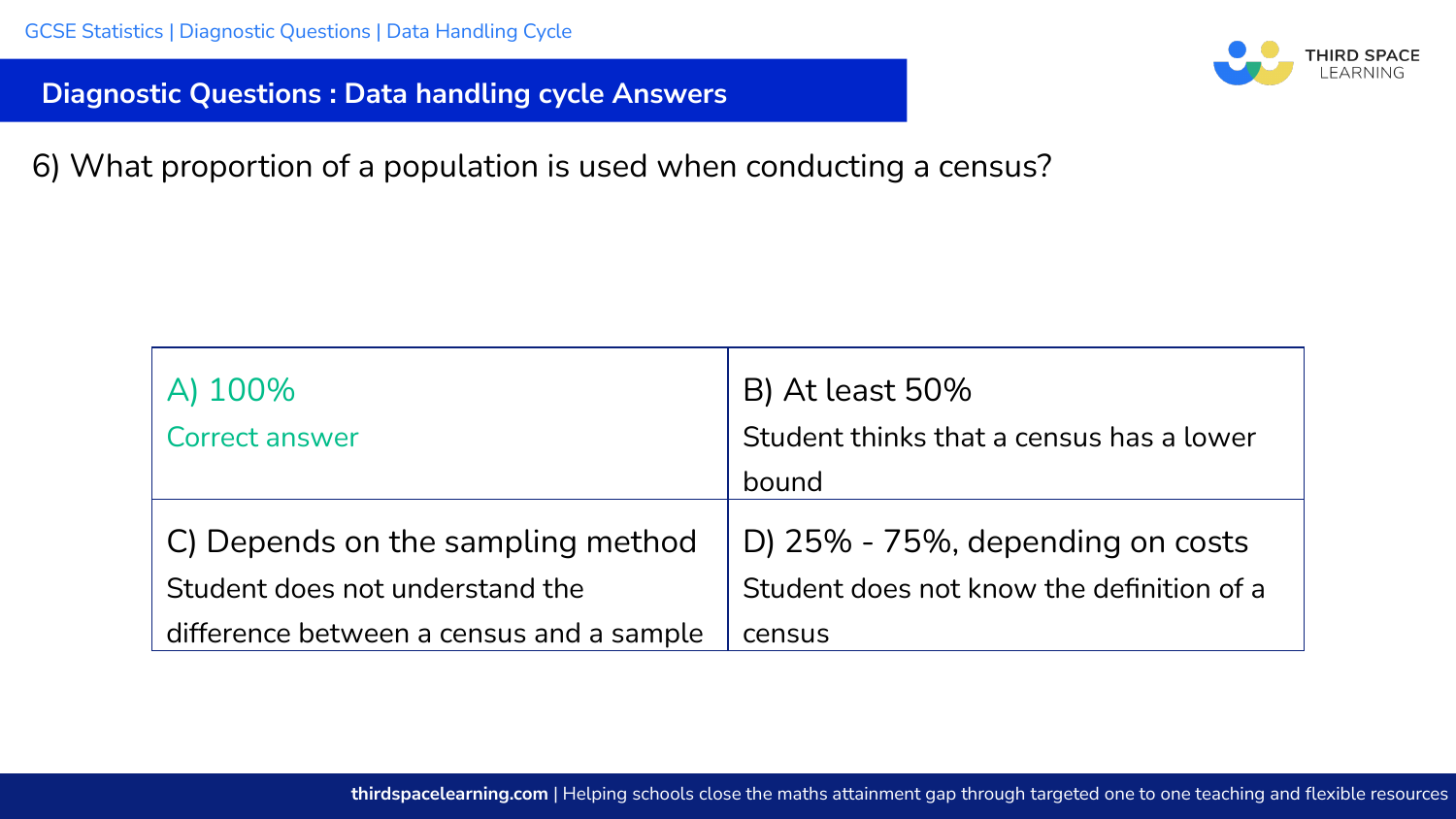

Diagnostic Questions : Data handling cycle Answers
| 6) What proportion of a population is used when conducting a census? |
| --- |
| A) 100% Correct answer | B) At least 50% Student thinks that a census has a lower bound |
| --- | --- |
| C) Depends on the sampling method Student does not understand the difference between a census and a sample | D) 25% - 75%, depending on costs Student does not know the definition of a census |